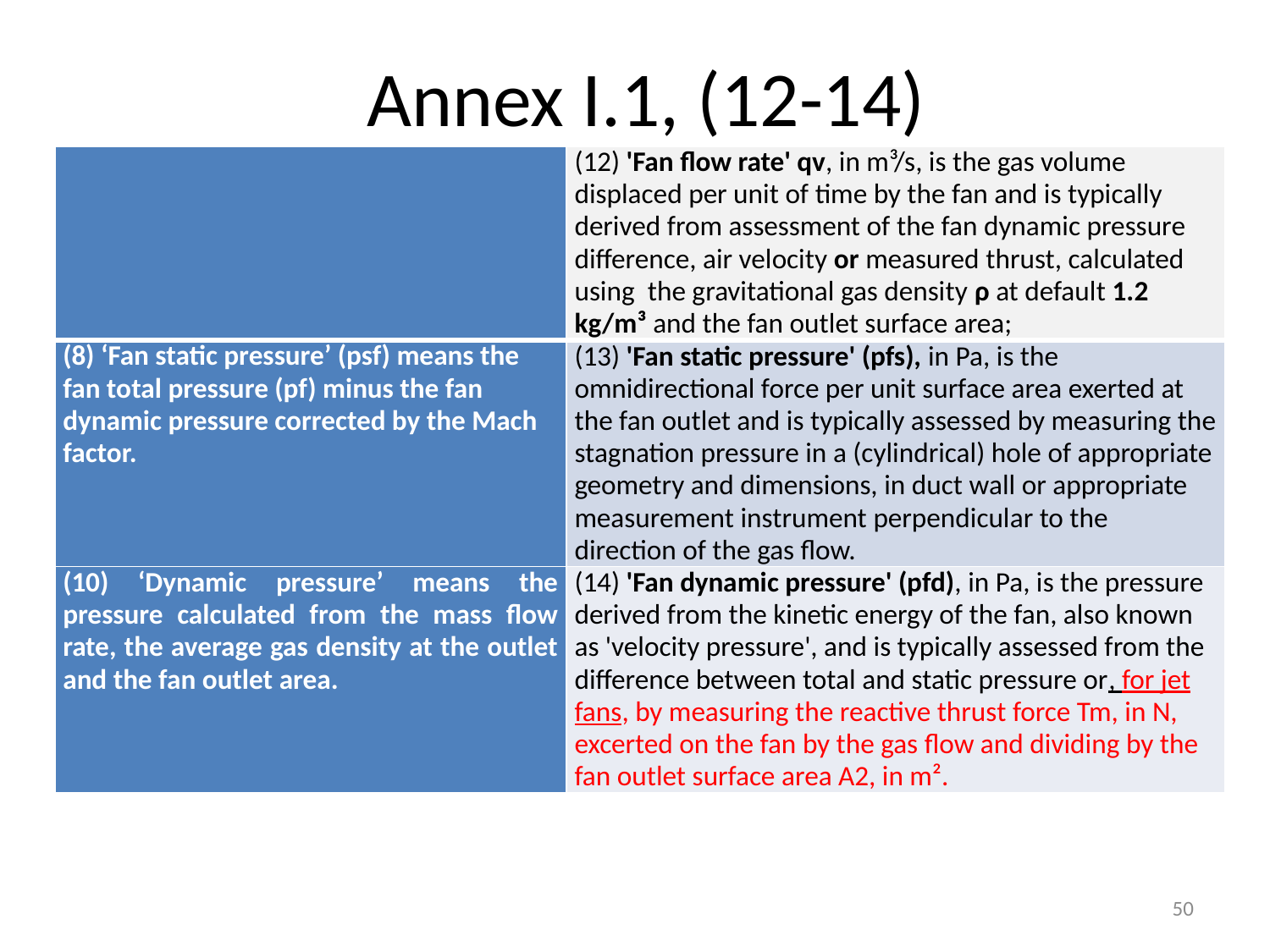

# Annex I.1, (12-14)
|  | (12) 'Fan flow rate' qv, in m³/s, is the gas volume displaced per unit of time by the fan and is typically derived from assessment of the fan dynamic pressure difference, air velocity or measured thrust, calculated using the gravitational gas density ρ at default 1.2 kg/m³ and the fan outlet surface area; |
| --- | --- |
| (8) ‘Fan static pressure’ (psf) means the fan total pressure (pf) minus the fan dynamic pressure corrected by the Mach factor. | (13) 'Fan static pressure' (pfs), in Pa, is the omnidirectional force per unit surface area exerted at the fan outlet and is typically assessed by measuring the stagnation pressure in a (cylindrical) hole of appropriate geometry and dimensions, in duct wall or appropriate measurement instrument perpendicular to the direction of the gas flow. |
| (10) ‘Dynamic pressure’ means the pressure calculated from the mass flow rate, the average gas density at the outlet and the fan outlet area. | (14) 'Fan dynamic pressure' (pfd), in Pa, is the pressure derived from the kinetic energy of the fan, also known as 'velocity pressure', and is typically assessed from the difference between total and static pressure or, for jet fans, by measuring the reactive thrust force Tm, in N, excerted on the fan by the gas flow and dividing by the fan outlet surface area A2, in m². |
50